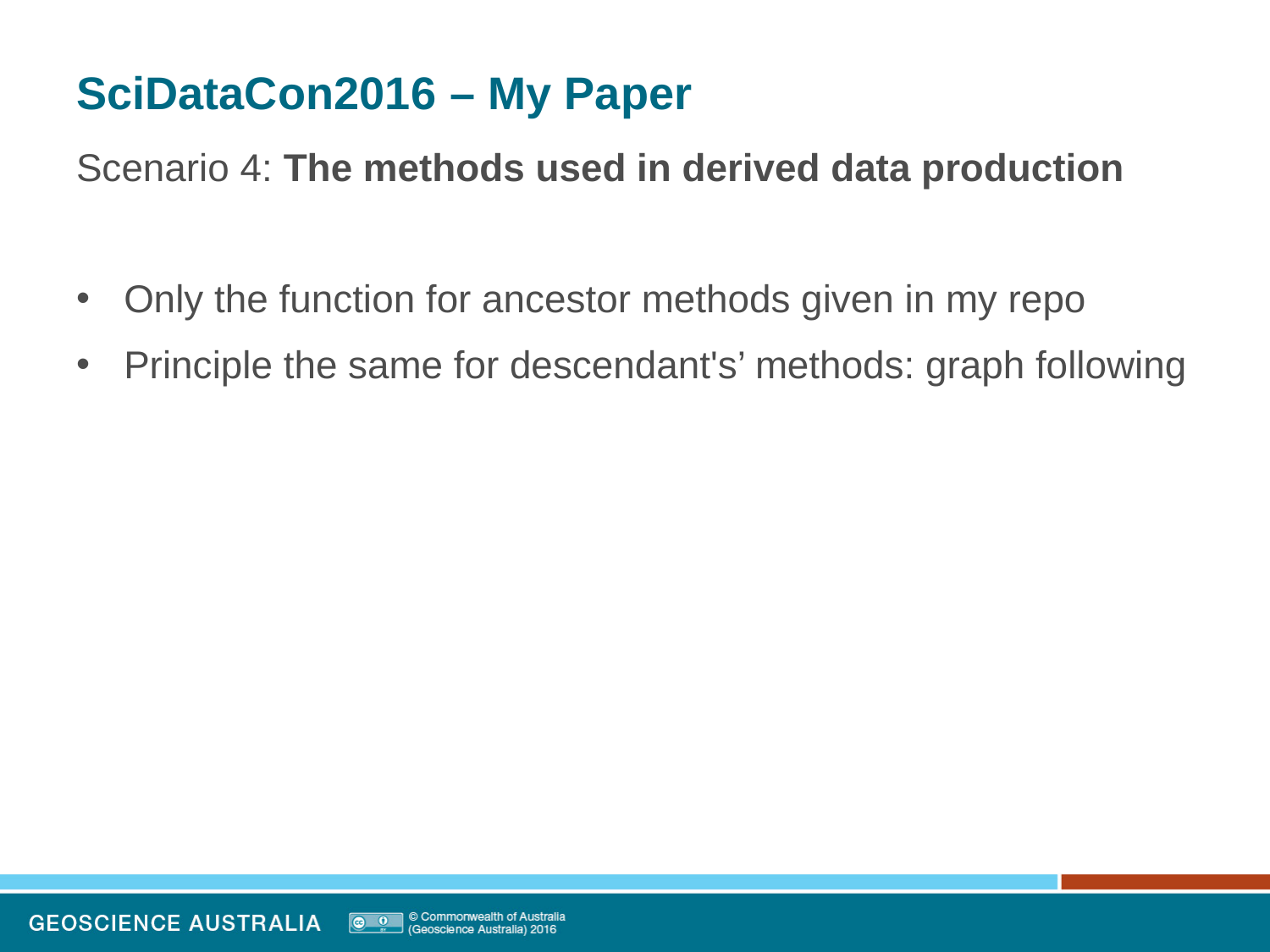

# SciDataCon2016 – My Paper
Scenario 4: The methods used in derived data production

Only the function for ancestor methods given in my repo
Principle the same for descendant's’ methods: graph following